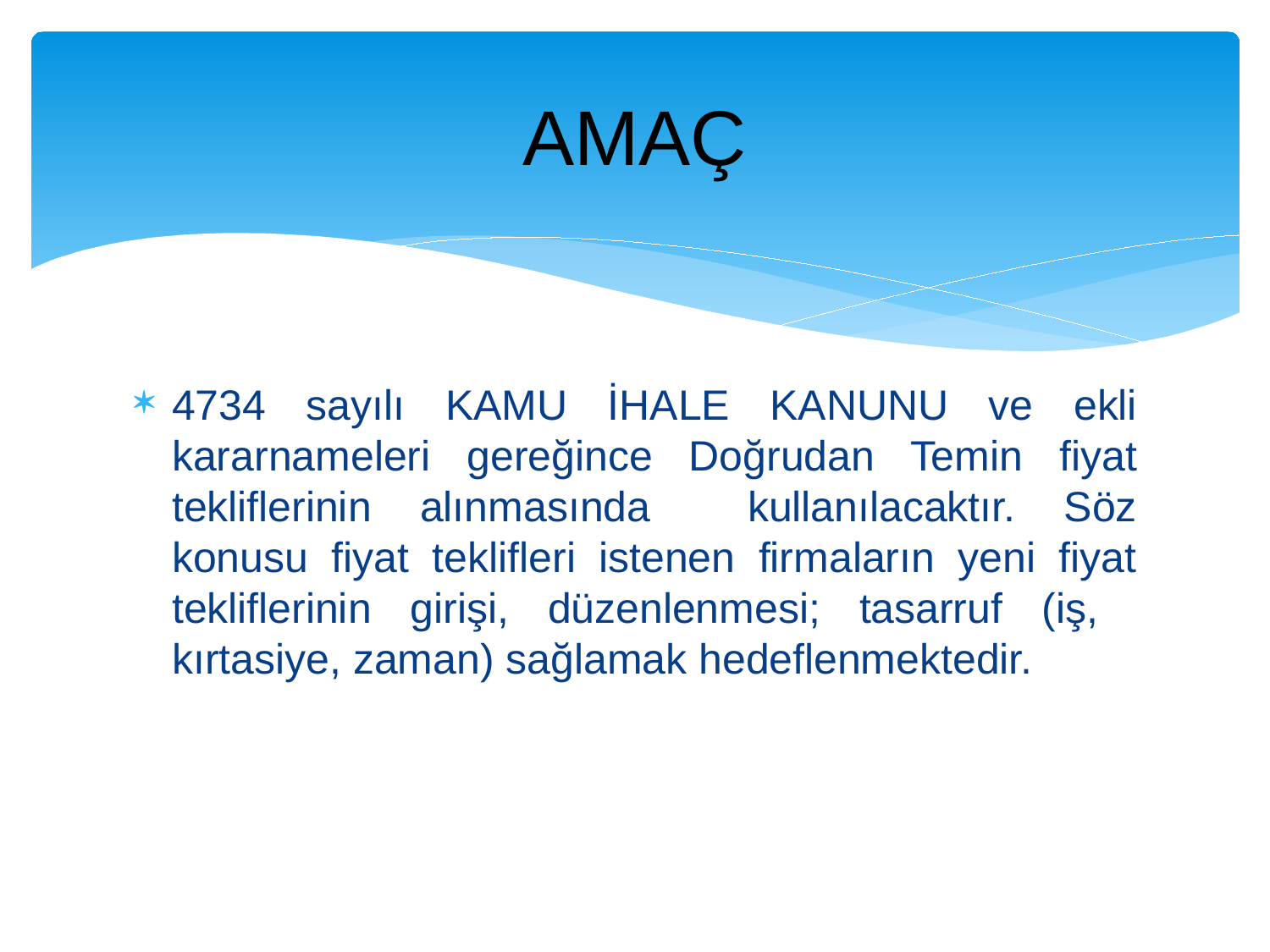

# AMAÇ
4734 sayılı KAMU İHALE KANUNU ve ekli kararnameleri gereğince Doğrudan Temin fiyat tekliflerinin alınmasında  kullanılacaktır. Söz konusu fiyat teklifleri istenen firmaların yeni fiyat tekliflerinin girişi, düzenlenmesi; tasarruf (iş,  kırtasiye, zaman) sağlamak hedeflenmektedir.